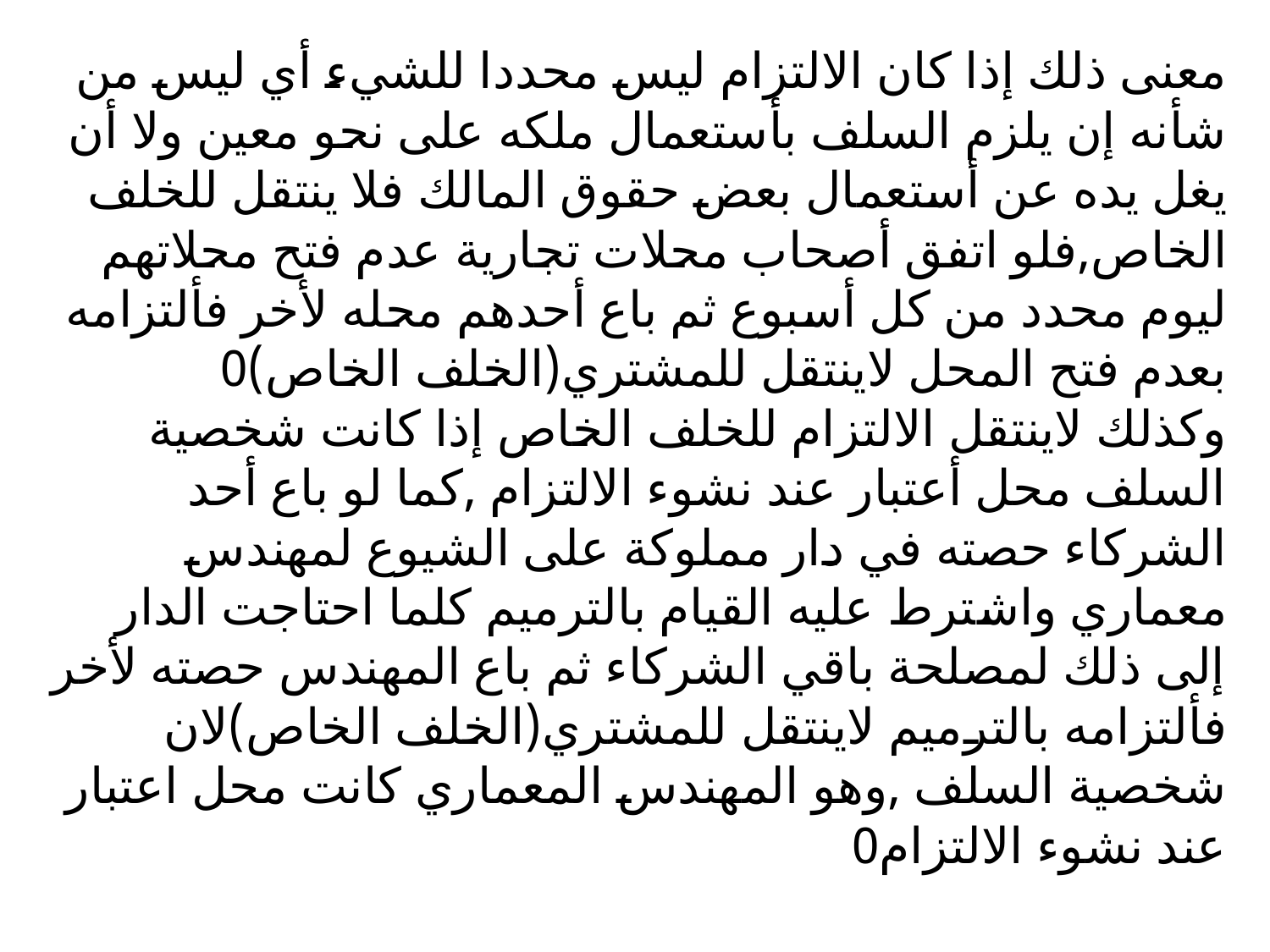

# معنى ذلك إذا كان الالتزام ليس محددا للشيء أي ليس من شأنه إن يلزم السلف بأستعمال ملكه على نحو معين ولا أن يغل يده عن أستعمال بعض حقوق المالك فلا ينتقل للخلف الخاص,فلو اتفق أصحاب محلات تجارية عدم فتح محلاتهم ليوم محدد من كل أسبوع ثم باع أحدهم محله لأخر فألتزامه بعدم فتح المحل لاينتقل للمشتري(الخلف الخاص)0 وكذلك لاينتقل الالتزام للخلف الخاص إذا كانت شخصية السلف محل أعتبار عند نشوء الالتزام ,كما لو باع أحد الشركاء حصته في دار مملوكة على الشيوع لمهندس معماري واشترط عليه القيام بالترميم كلما احتاجت الدار إلى ذلك لمصلحة باقي الشركاء ثم باع المهندس حصته لأخر فألتزامه بالترميم لاينتقل للمشتري(الخلف الخاص)لان شخصية السلف ,وهو المهندس المعماري كانت محل اعتبار عند نشوء الالتزام0